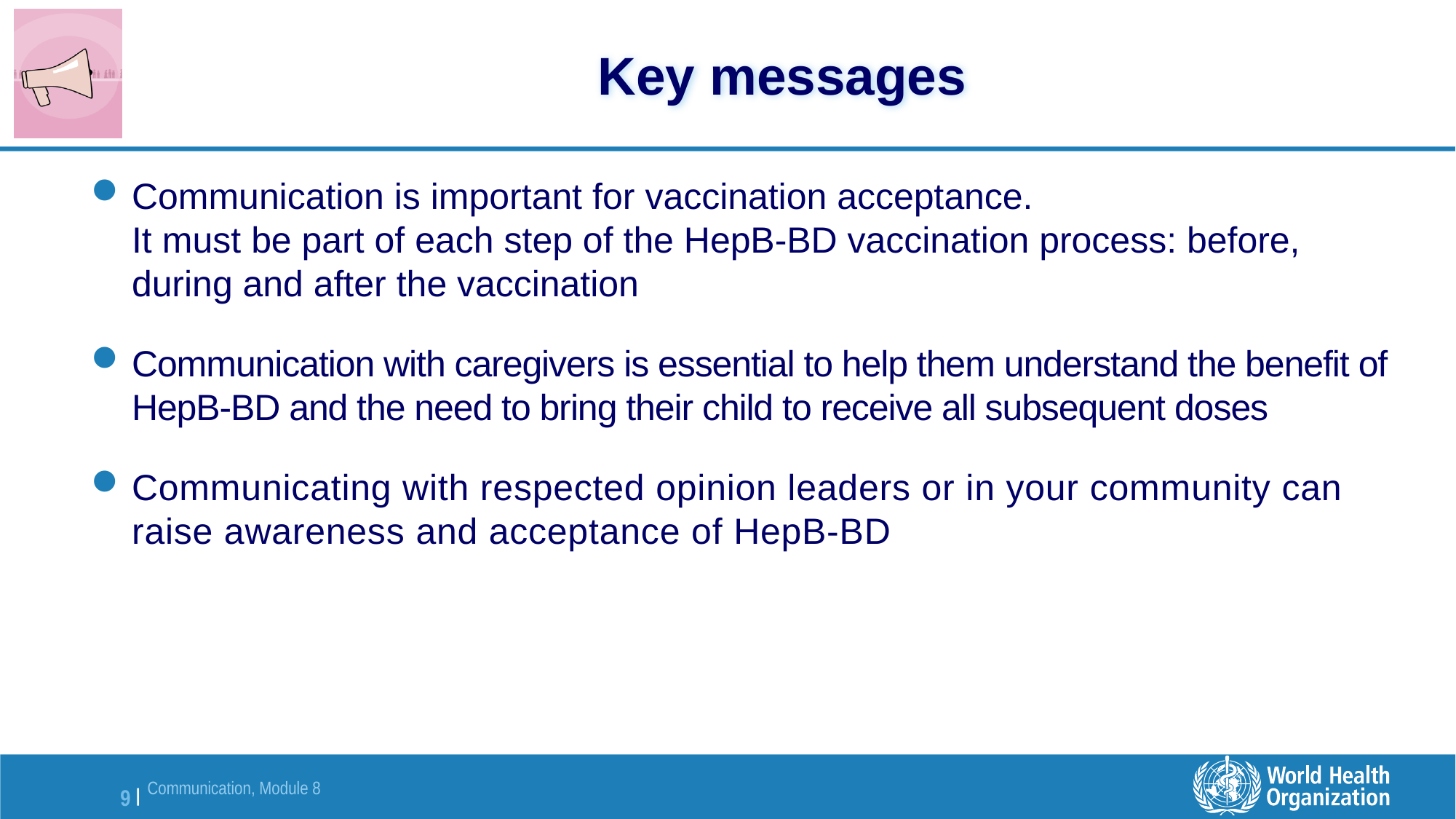

# Key messages
Communication is important for vaccination acceptance.
It must be part of each step of the HepB-BD vaccination process: before, during and after the vaccination
Communication with caregivers is essential to help them understand the benefit of HepB-BD and the need to bring their child to receive all subsequent doses
Communicating with respected opinion leaders or in your community can raise awareness and acceptance of HepB-BD